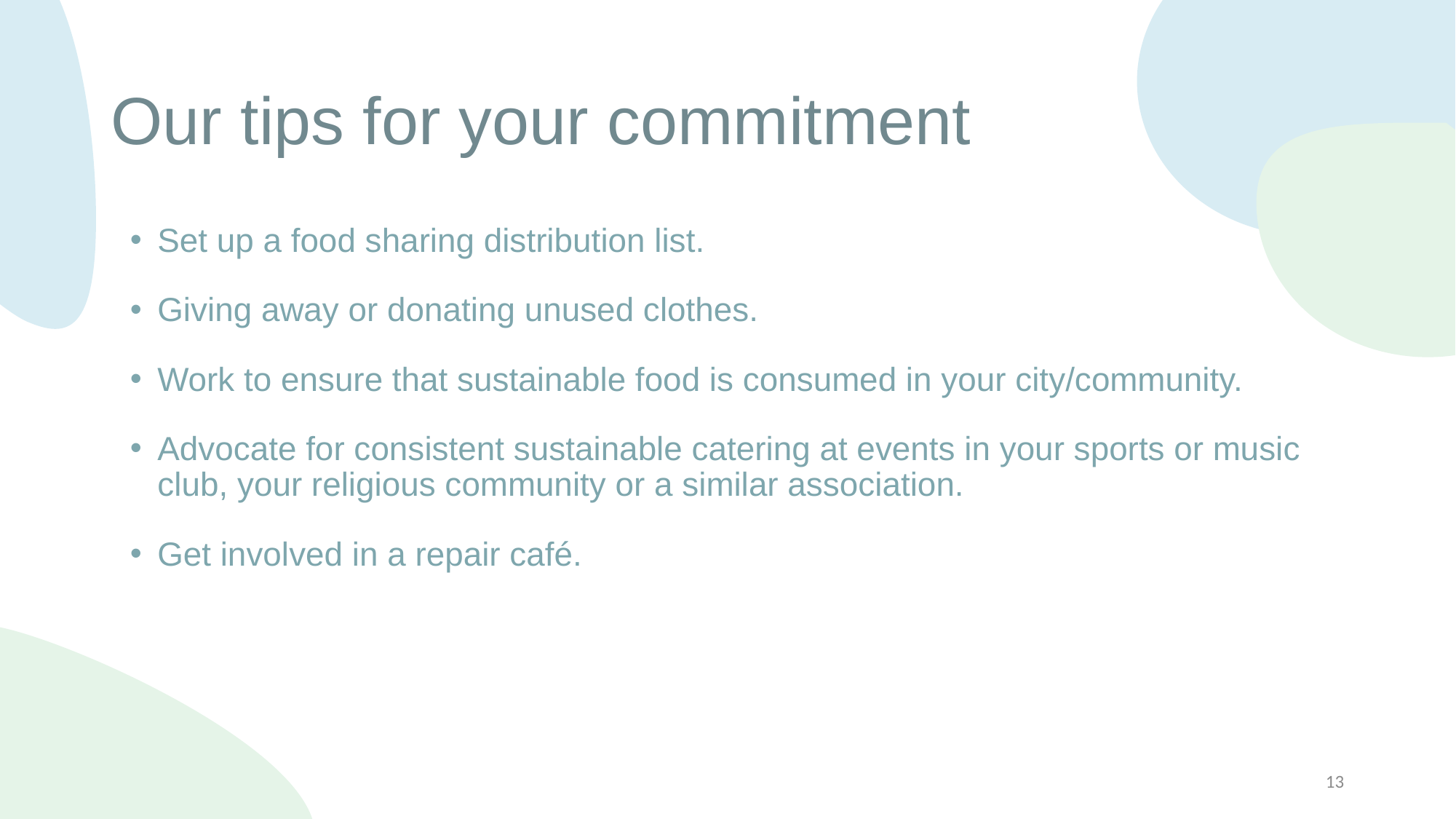

# Our tips for your commitment

Set up a food sharing distribution list.
Giving away or donating unused clothes.
Work to ensure that sustainable food is consumed in your city/community.
Advocate for consistent sustainable catering at events in your sports or music club, your religious community or a similar association.
Get involved in a repair café.

13